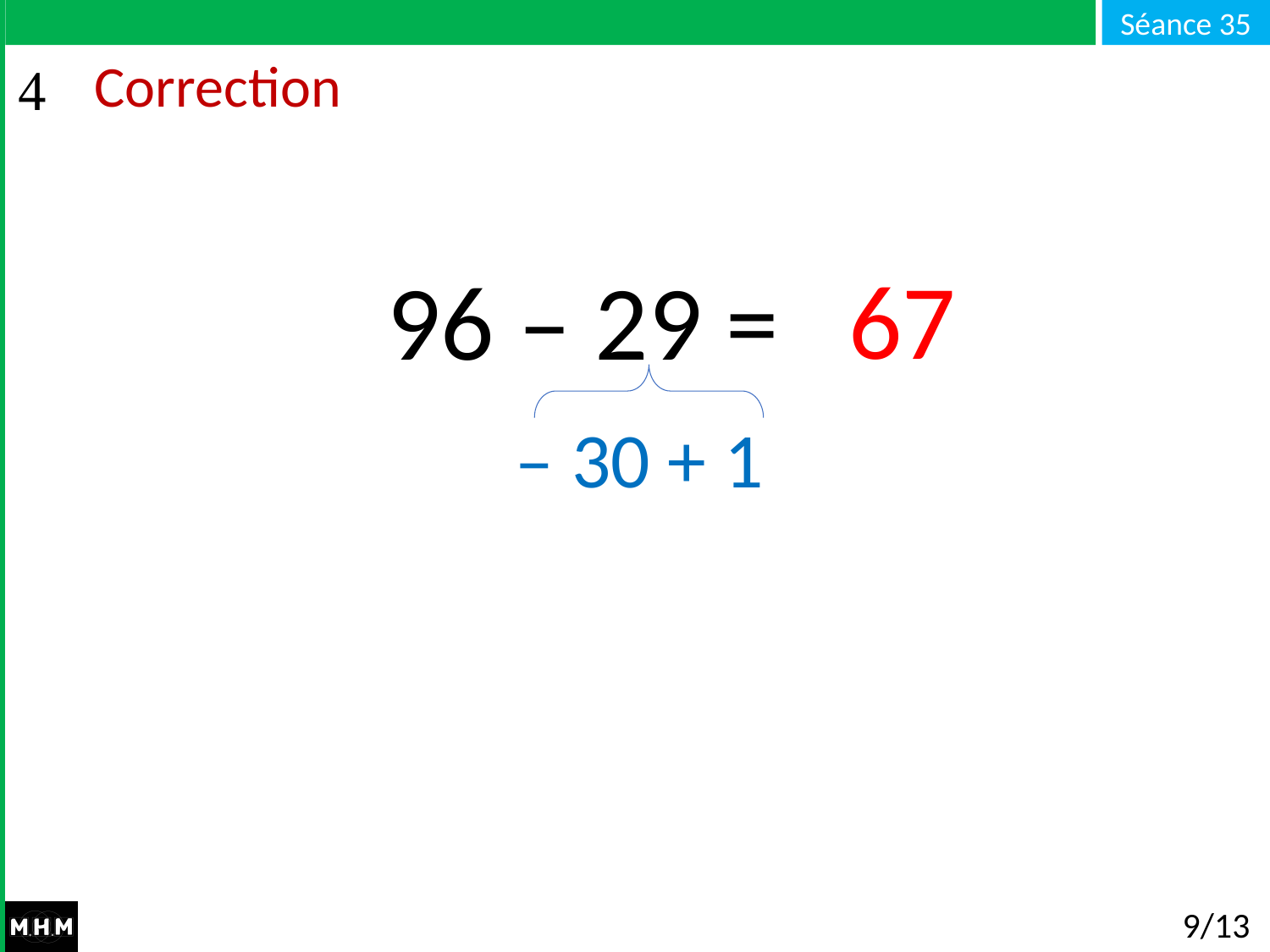

# Correction
67
96 – 29 =

– 30 + 1
9/13